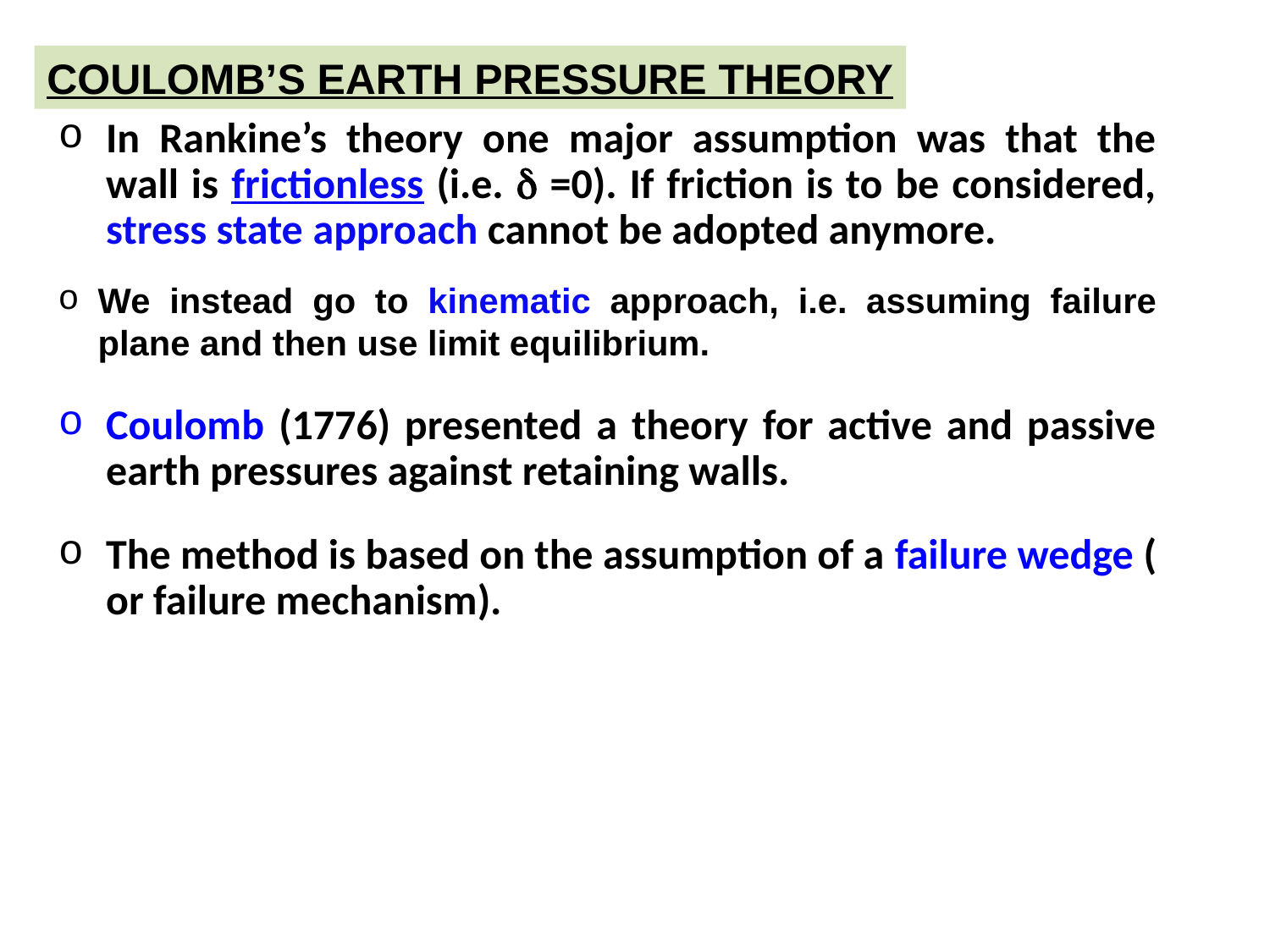

COULOMB’S EARTH PRESSURE THEORY
In Rankine’s theory one major assumption was that the wall is frictionless (i.e. δ =0). If friction is to be considered, stress state approach cannot be adopted anymore.
We instead go to kinematic approach, i.e. assuming failure plane and then use limit equilibrium.
Coulomb (1776) presented a theory for active and passive earth pressures against retaining walls.
The method is based on the assumption of a failure wedge ( or failure mechanism).